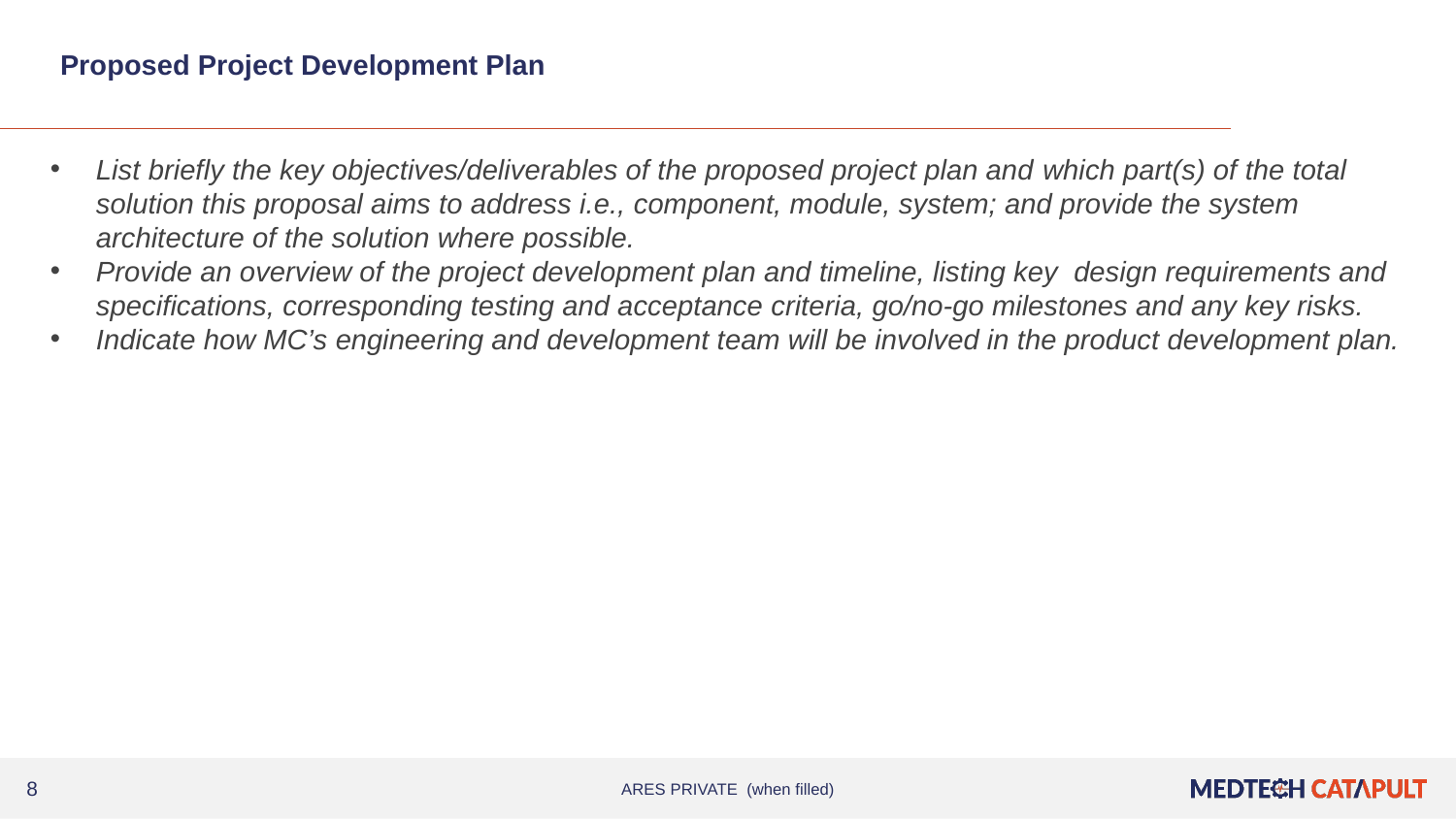

# Proposed Project Development Plan
List briefly the key objectives/deliverables of the proposed project plan and which part(s) of the total solution this proposal aims to address i.e., component, module, system; and provide the system architecture of the solution where possible.
Provide an overview of the project development plan and timeline, listing key  design requirements and specifications, corresponding testing and acceptance criteria, go/no-go milestones and any key risks.
Indicate how MC’s engineering and development team will be involved in the product development plan.
ARES PRIVATE  (when filled)